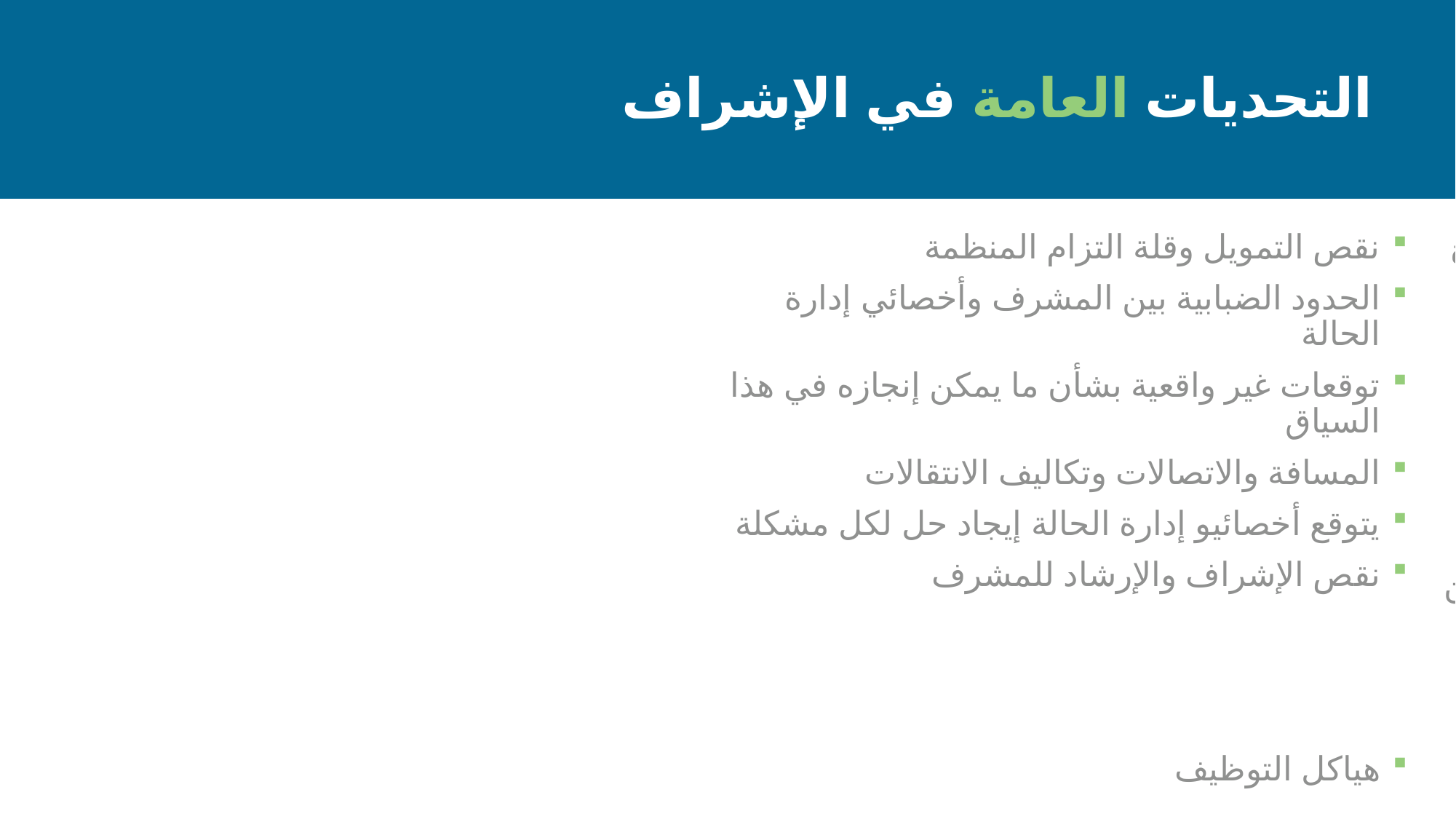

التحديات العامة في الإشراف
نقص التمويل وقلة التزام المنظمة
الحدود الضبابية بين المشرف وأخصائي إدارة الحالة
توقعات غير واقعية بشأن ما يمكن إنجازه في هذا السياق
المسافة والاتصالات وتكاليف الانتقالات
يتوقع أخصائيو إدارة الحالة إيجاد حل لكل مشكلة
نقص الإشراف والإرشاد للمشرف

هياكل التوظيف
من المتوقع أن يدير المشرفون فرقًا كبيرة
من المتوقع أن يؤدي المشرفون الوظيفة الإدارية فقط
(ما يصعب عملية الموازنة بين الإدارة والإشراف)
من المتوقع أن يراقب المشرفون فرقًا / مشاريع متعددة
معرفة المشرفين وخبرتهم
يخشى أخصائيو إدارة الحالة النقد لذلك يكتمون مخاوفهم
القيود الزمنية